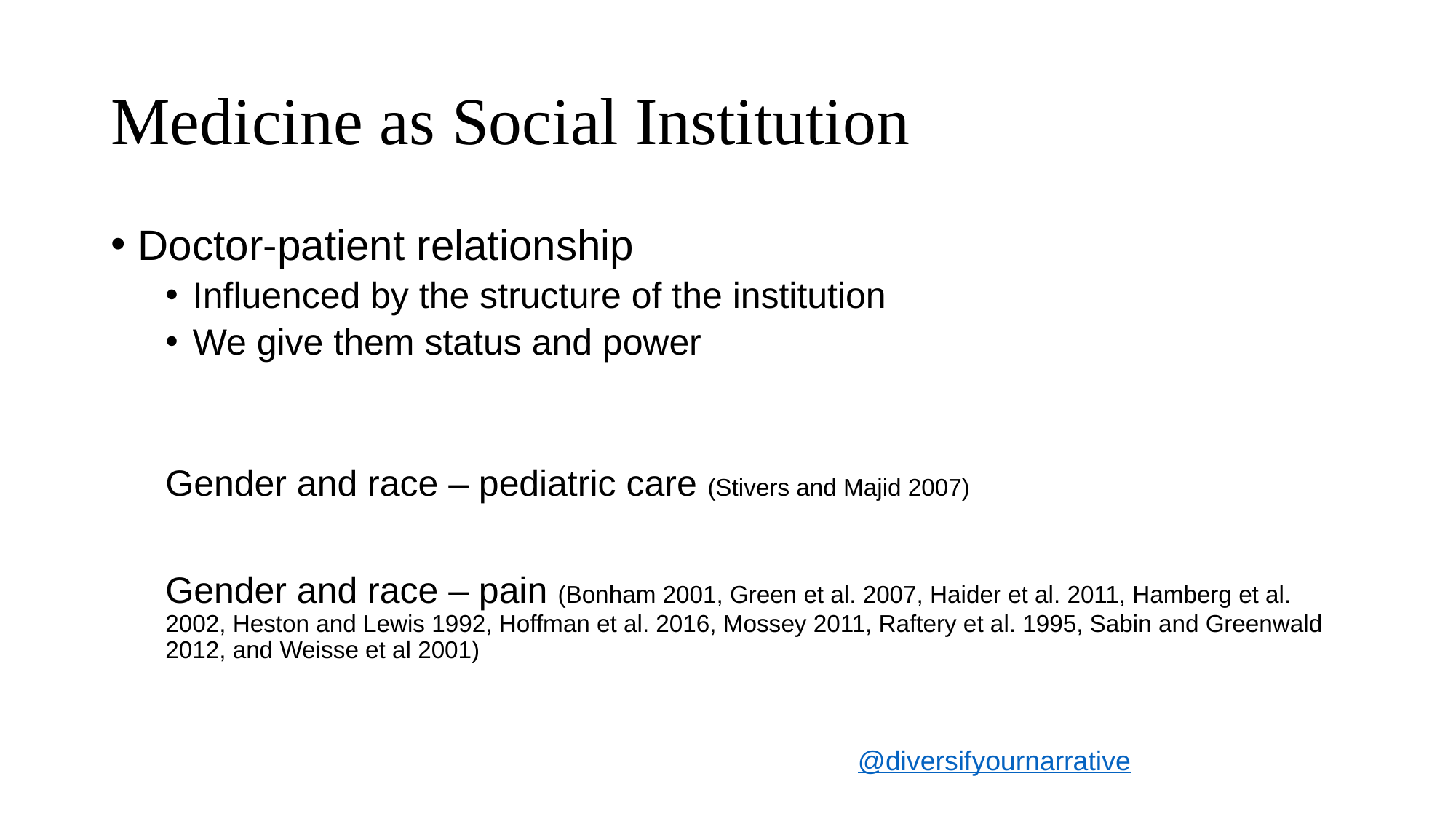

# Medicine as Social Institution
Doctor-patient relationship
Influenced by the structure of the institution
We give them status and power

Gender and race – pediatric care (Stivers and Majid 2007)

Gender and race – pain (Bonham 2001, Green et al. 2007, Haider et al. 2011, Hamberg et al. 2002, Heston and Lewis 1992, Hoffman et al. 2016, Mossey 2011, Raftery et al. 1995, Sabin and Greenwald 2012, and Weisse et al 2001)
@diversifyournarrative